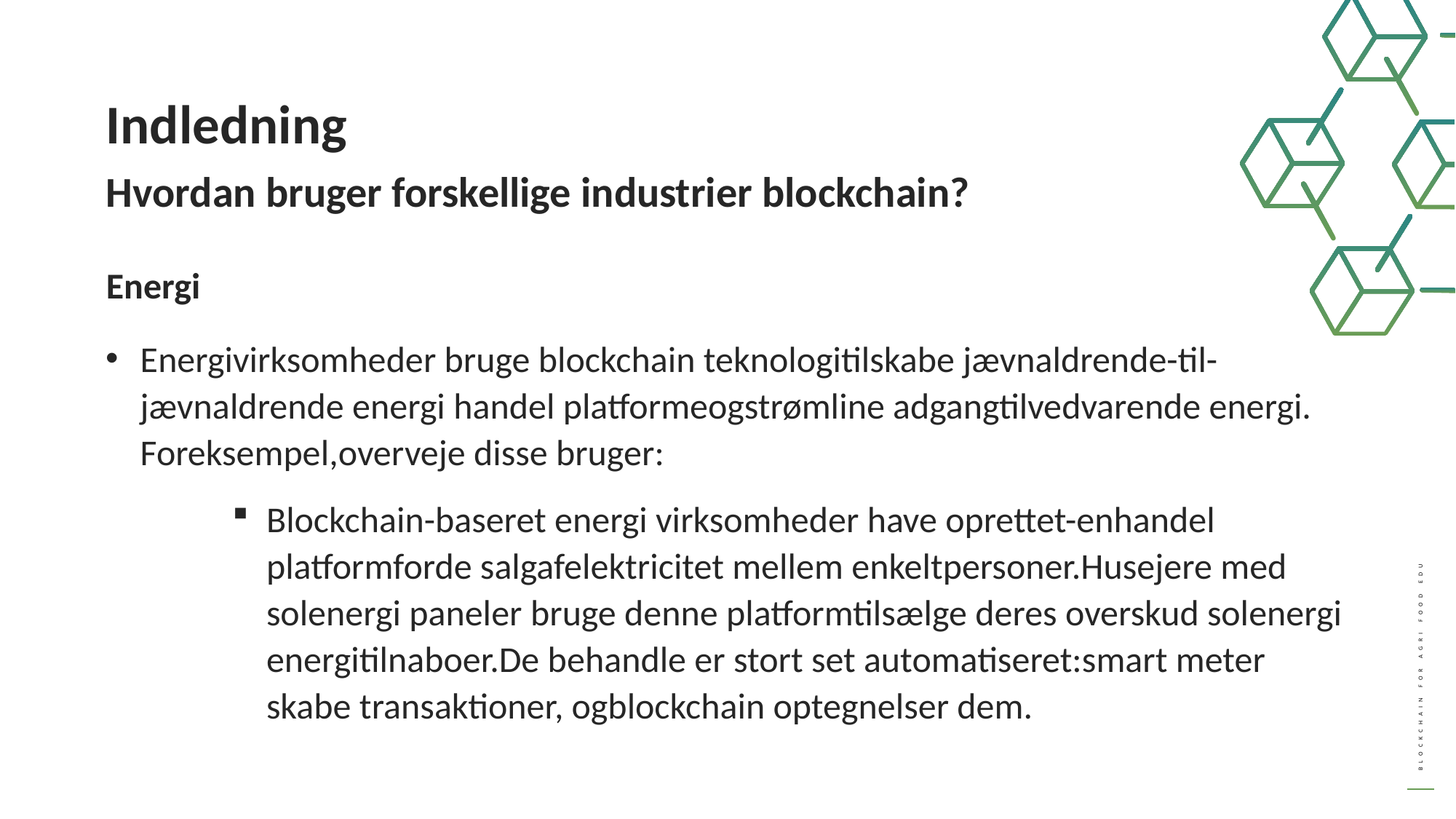

Indledning
Hvordan bruger forskellige industrier blockchain?
Energi
Energivirksomheder bruge blockchain teknologitilskabe jævnaldrende-til-jævnaldrende energi handel platformeogstrømline adgangtilvedvarende energi. Foreksempel,overveje disse bruger:
Blockchain-baseret energi virksomheder have oprettet-enhandel platformforde salgafelektricitet mellem enkeltpersoner.Husejere med solenergi paneler bruge denne platformtilsælge deres overskud solenergi energitilnaboer.De behandle er stort set automatiseret:smart meter skabe transaktioner, ogblockchain optegnelser dem.